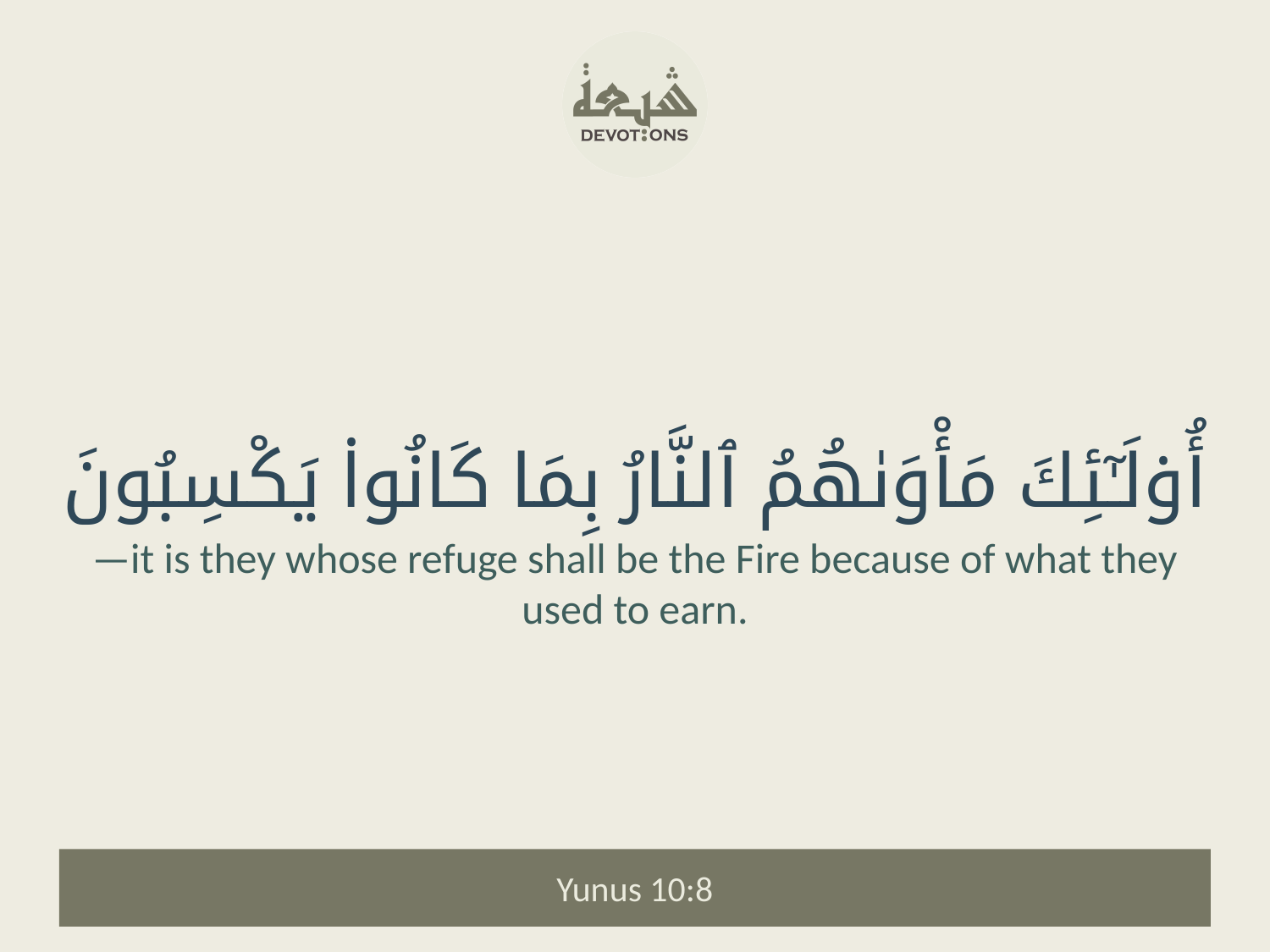

أُو۟لَـٰٓئِكَ مَأْوَىٰهُمُ ٱلنَّارُ بِمَا كَانُوا۟ يَكْسِبُونَ
—it is they whose refuge shall be the Fire because of what they used to earn.
Yunus 10:8